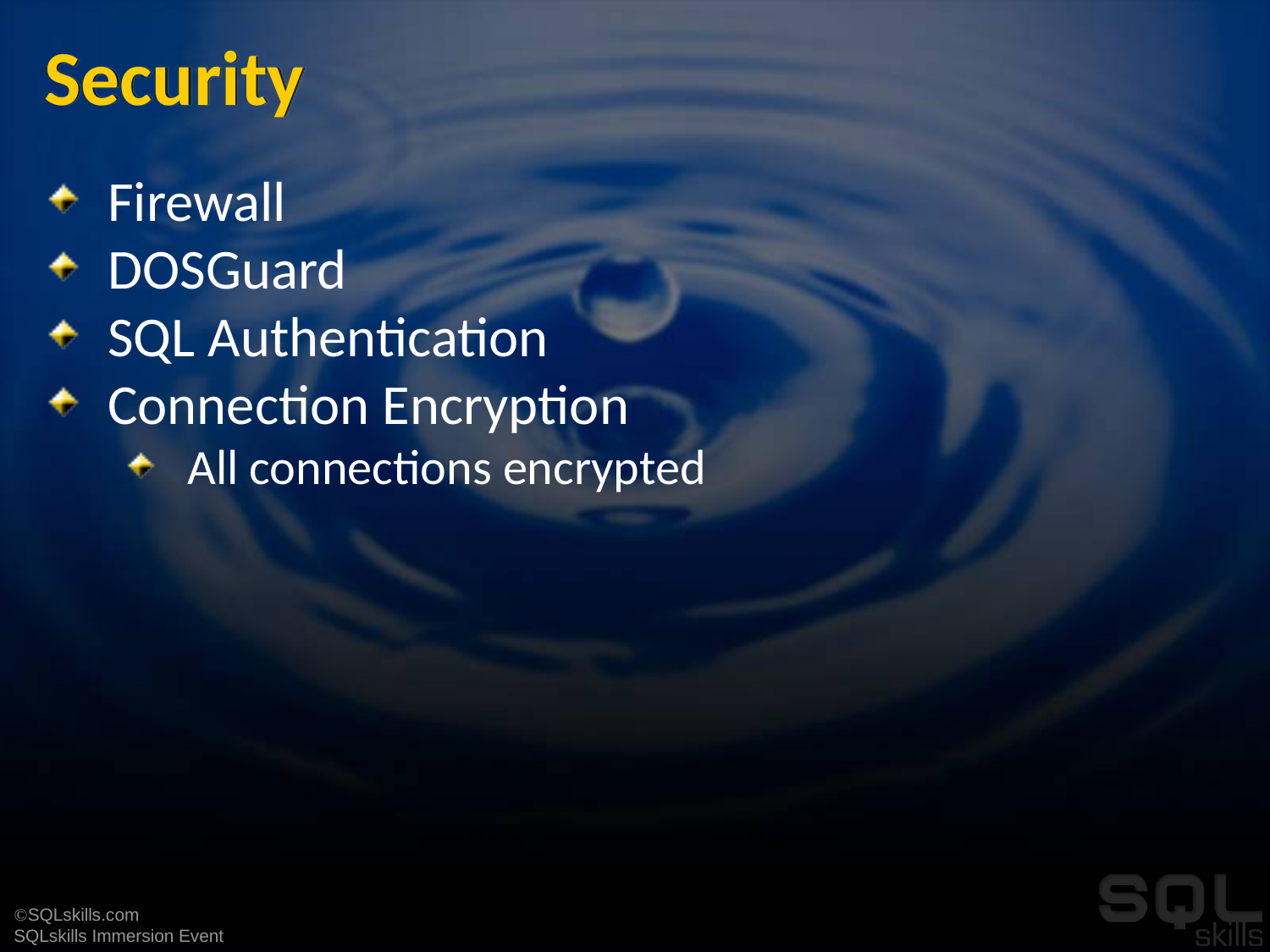

# Security
Firewall
DOSGuard
SQL Authentication
Connection Encryption
All connections encrypted